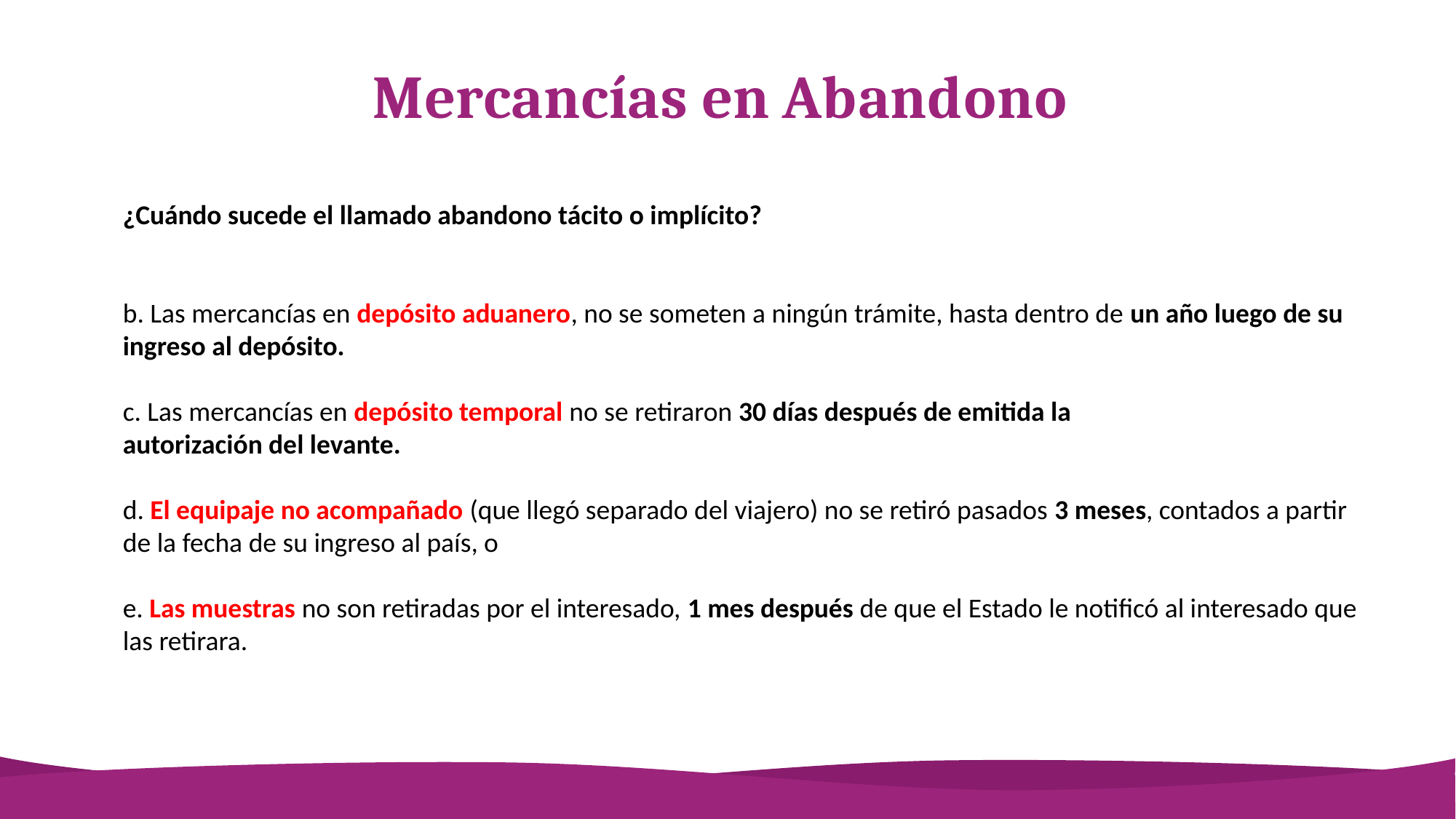

# Mercancías en Abandono
¿Cuándo sucede el llamado abandono tácito o implícito?

b. Las mercancías en depósito aduanero, no se someten a ningún trámite, hasta dentro de un año luego de su ingreso al depósito.

c. Las mercancías en depósito temporal no se retiraron 30 días después de emitida la
autorización del levante.

d. El equipaje no acompañado (que llegó separado del viajero) no se retiró pasados 3 meses, contados a partir de la fecha de su ingreso al país, o

e. Las muestras no son retiradas por el interesado, 1 mes después de que el Estado le notificó al interesado que las retirara.